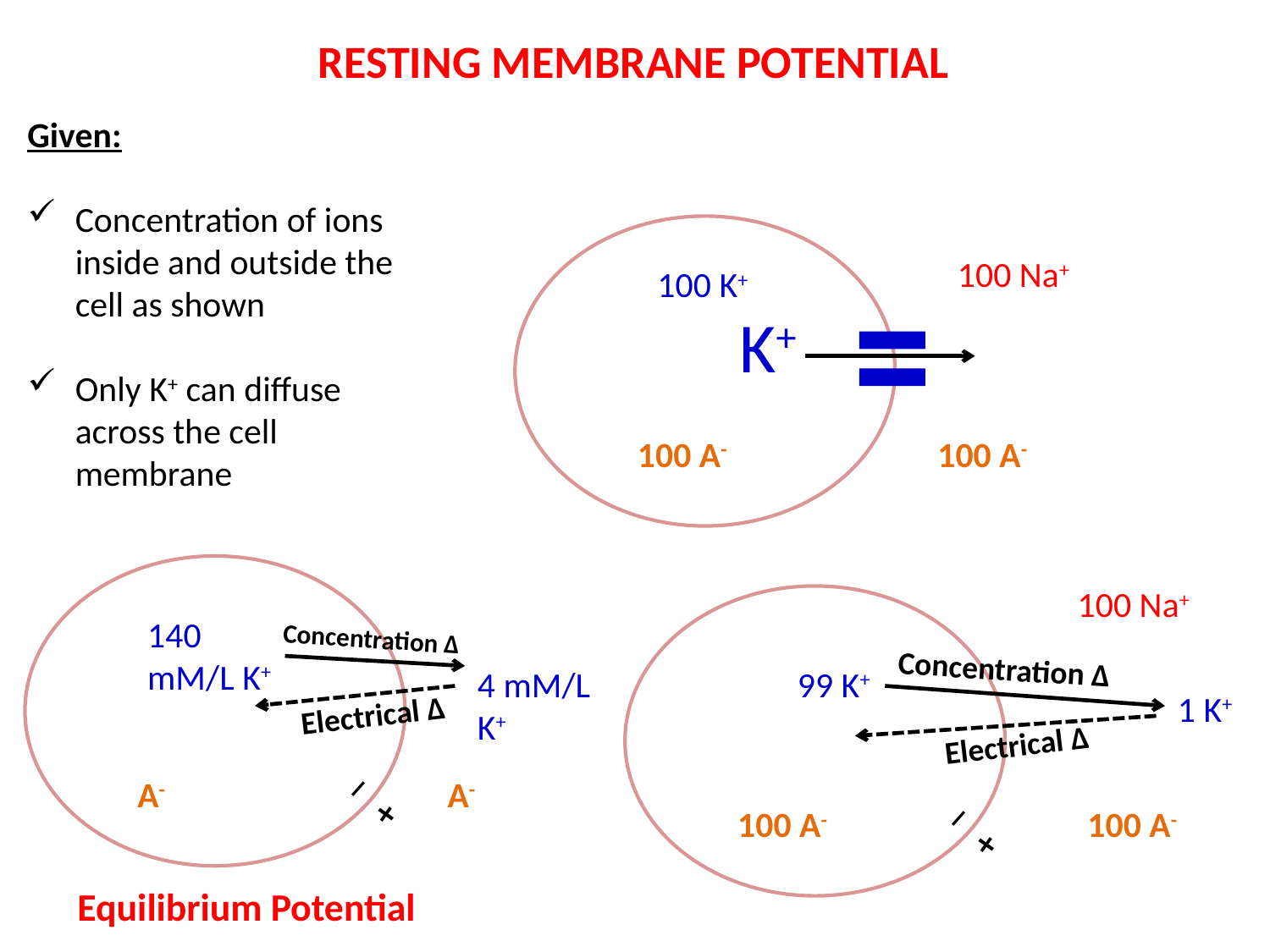

RESTING MEMBRANE POTENTIAL
Given:

Concentration of ions inside and outside the cell as shown

Only K+ can diffuse across the cell membrane

100 Na+
100 K+
K+

100 A-
100 A-

140 mM/L K+
Concentration ∆
Electrical ∆
A-
A-
_
+
4 mM/L K+
100 Na+

Concentration ∆
99 K+
1 K+
Electrical ∆
100 A-
100 A-
_
+
Equilibrium Potential